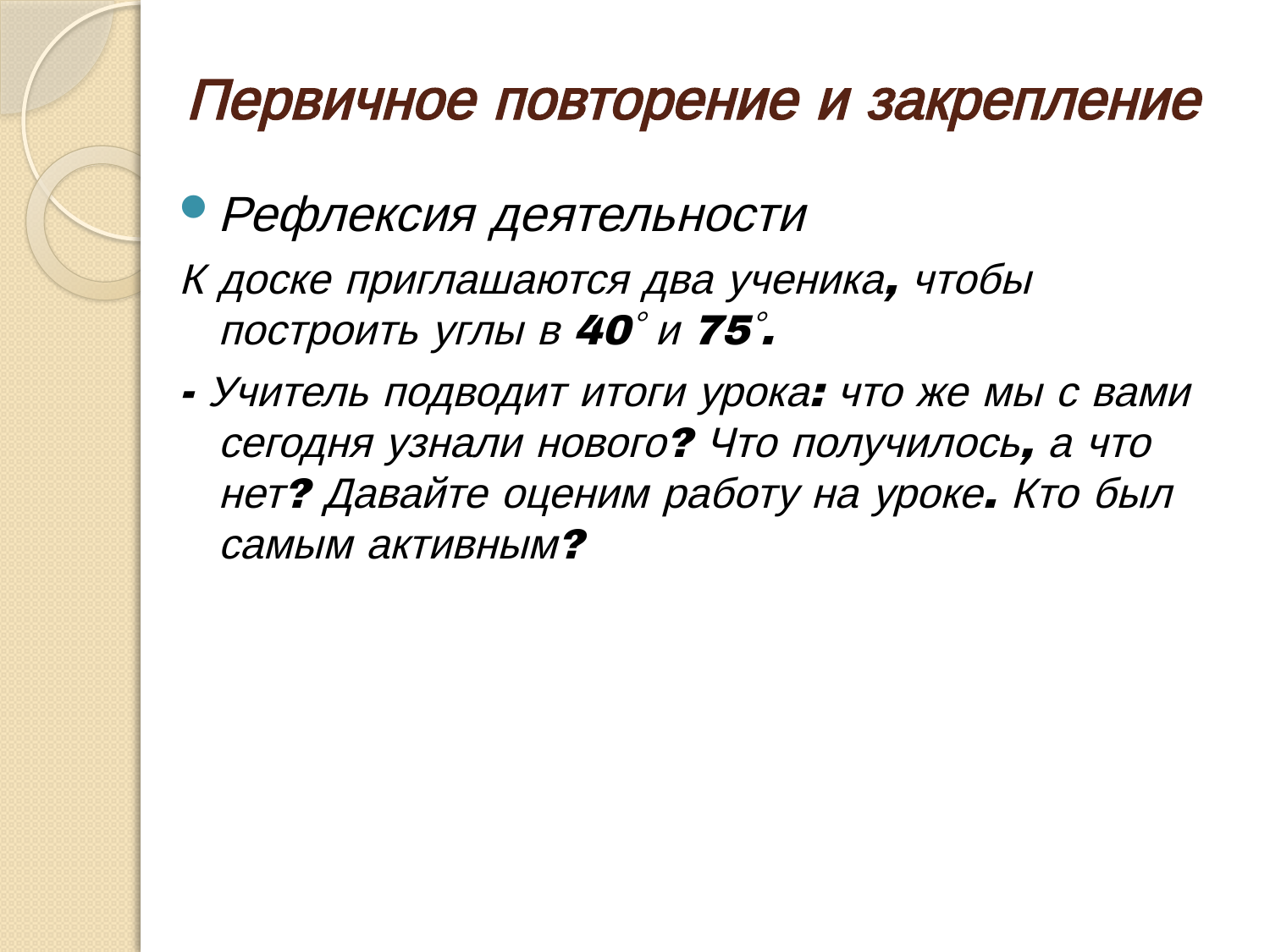

# Первичное повторение и закрепление
Рефлексия деятельности
К доске приглашаются два ученика, чтобы построить углы в 40° и 75°.
- Учитель подводит итоги урока: что же мы с вами сегодня узнали нового? Что получилось, а что нет? Давайте оценим работу на уроке. Кто был самым активным?